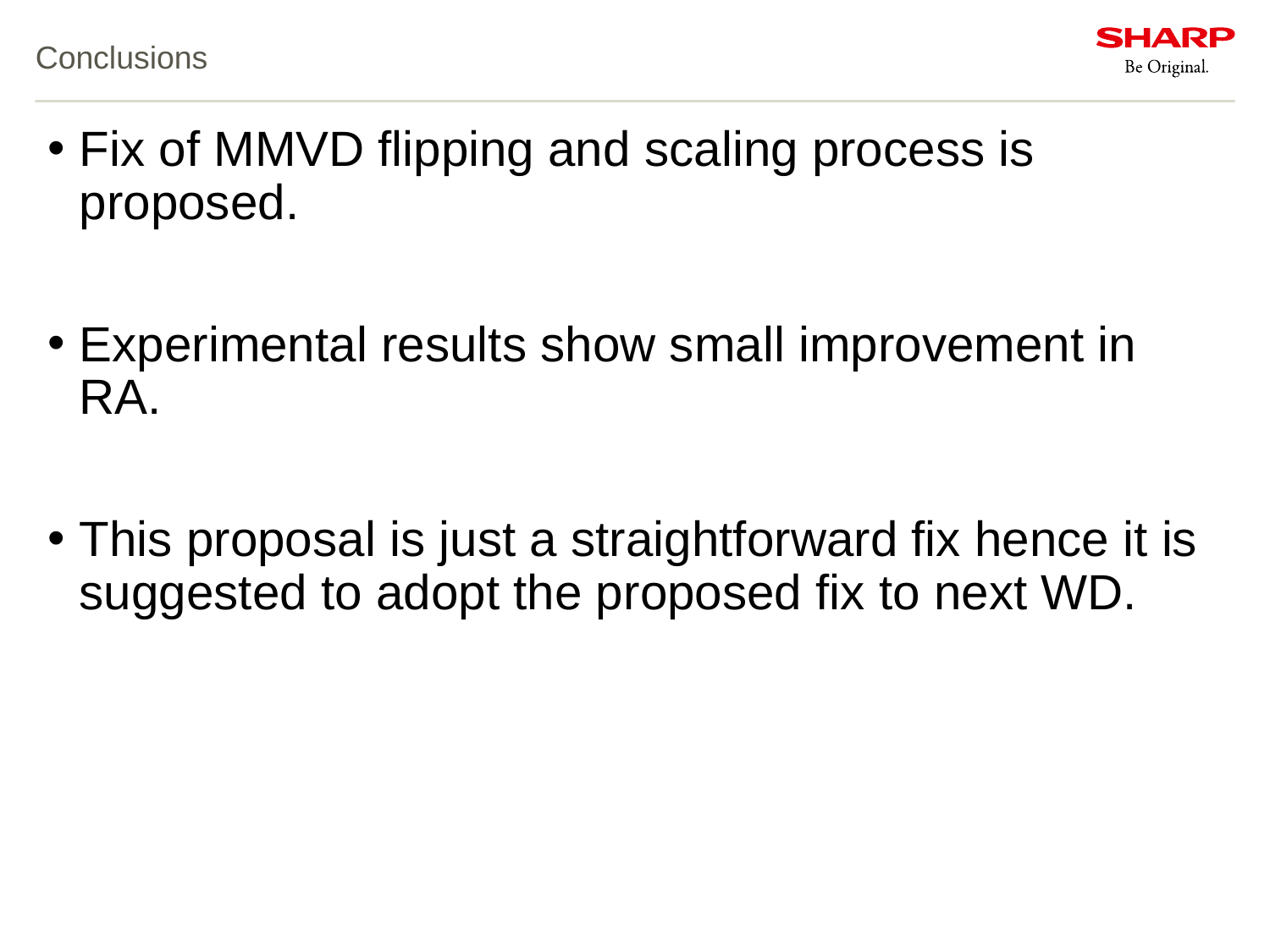

# Conclusions
Fix of MMVD flipping and scaling process is proposed.

Experimental results show small improvement in RA.

This proposal is just a straightforward fix hence it is suggested to adopt the proposed fix to next WD.